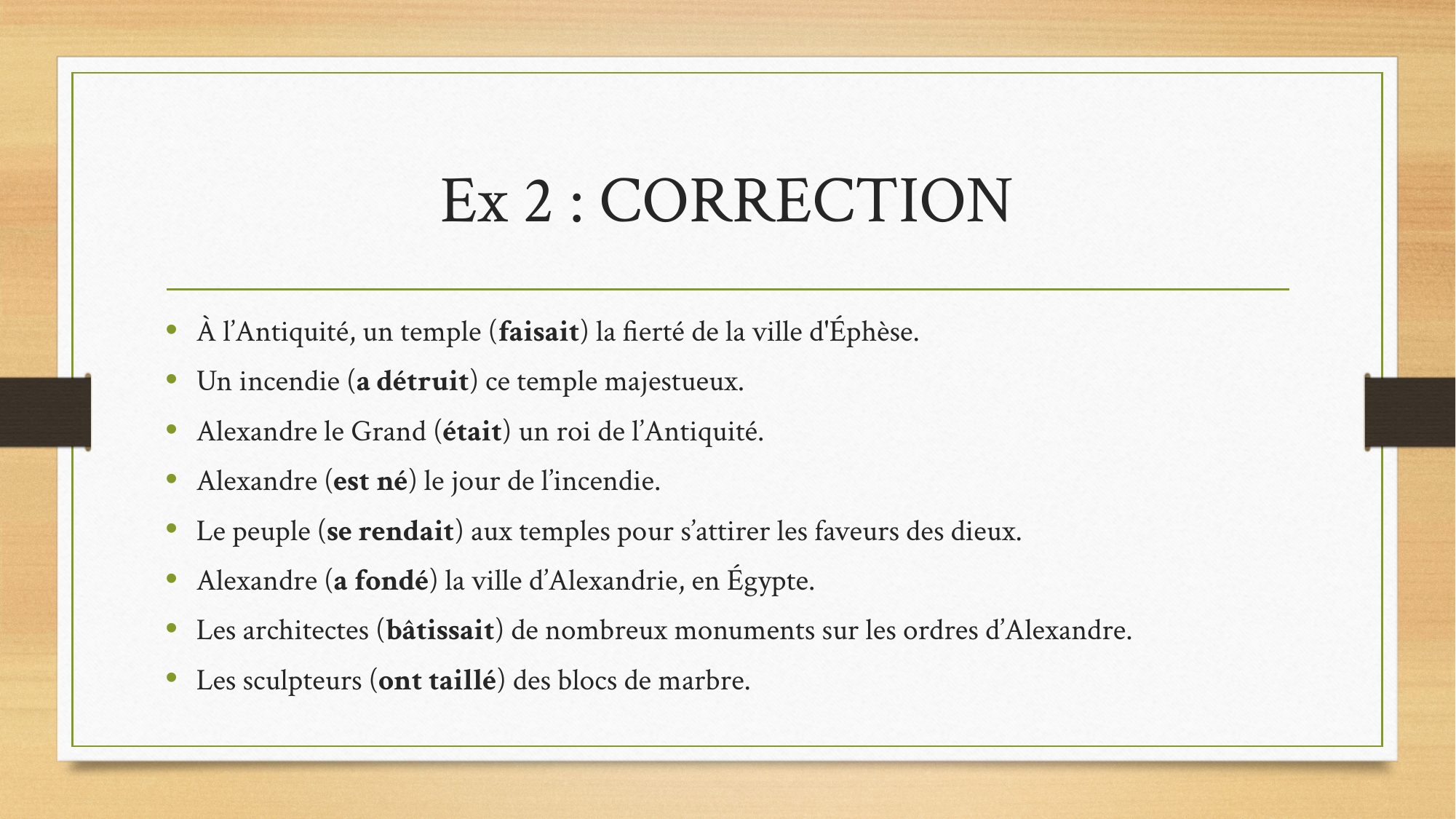

# Ex 2 : CORRECTION
À l’Antiquité, un temple (faisait) la fierté de la ville d'Éphèse.
Un incendie (a détruit) ce temple majestueux.
Alexandre le Grand (était) un roi de l’Antiquité.
Alexandre (est né) le jour de l’incendie.
Le peuple (se rendait) aux temples pour s’attirer les faveurs des dieux.
Alexandre (a fondé) la ville d’Alexandrie, en Égypte.
Les architectes (bâtissait) de nombreux monuments sur les ordres d’Alexandre.
Les sculpteurs (ont taillé) des blocs de marbre.